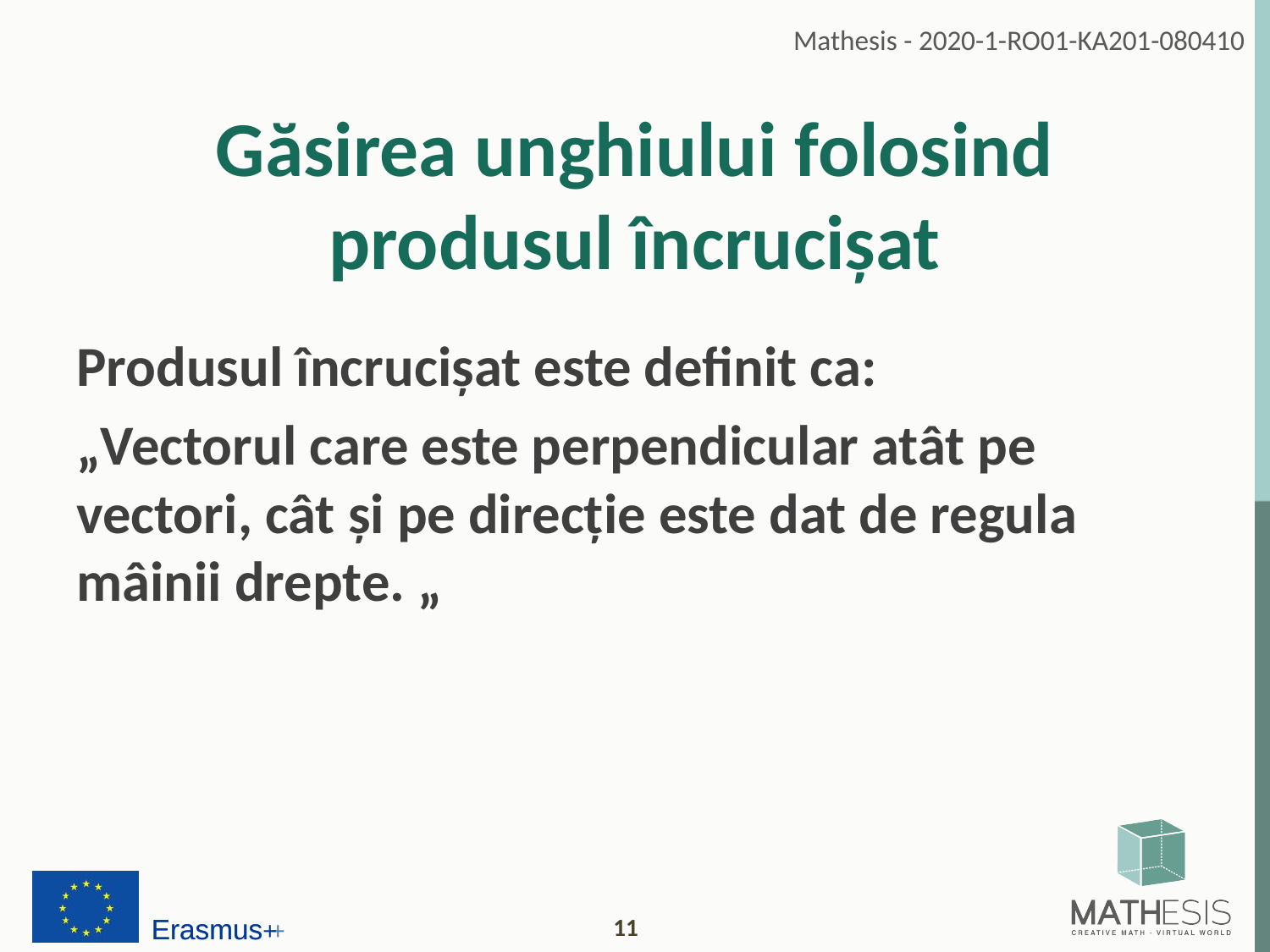

# Găsirea unghiului folosind produsul încrucișat
Produsul încrucișat este definit ca:
„Vectorul care este perpendicular atât pe vectori, cât și pe direcție este dat de regula mâinii drepte. „